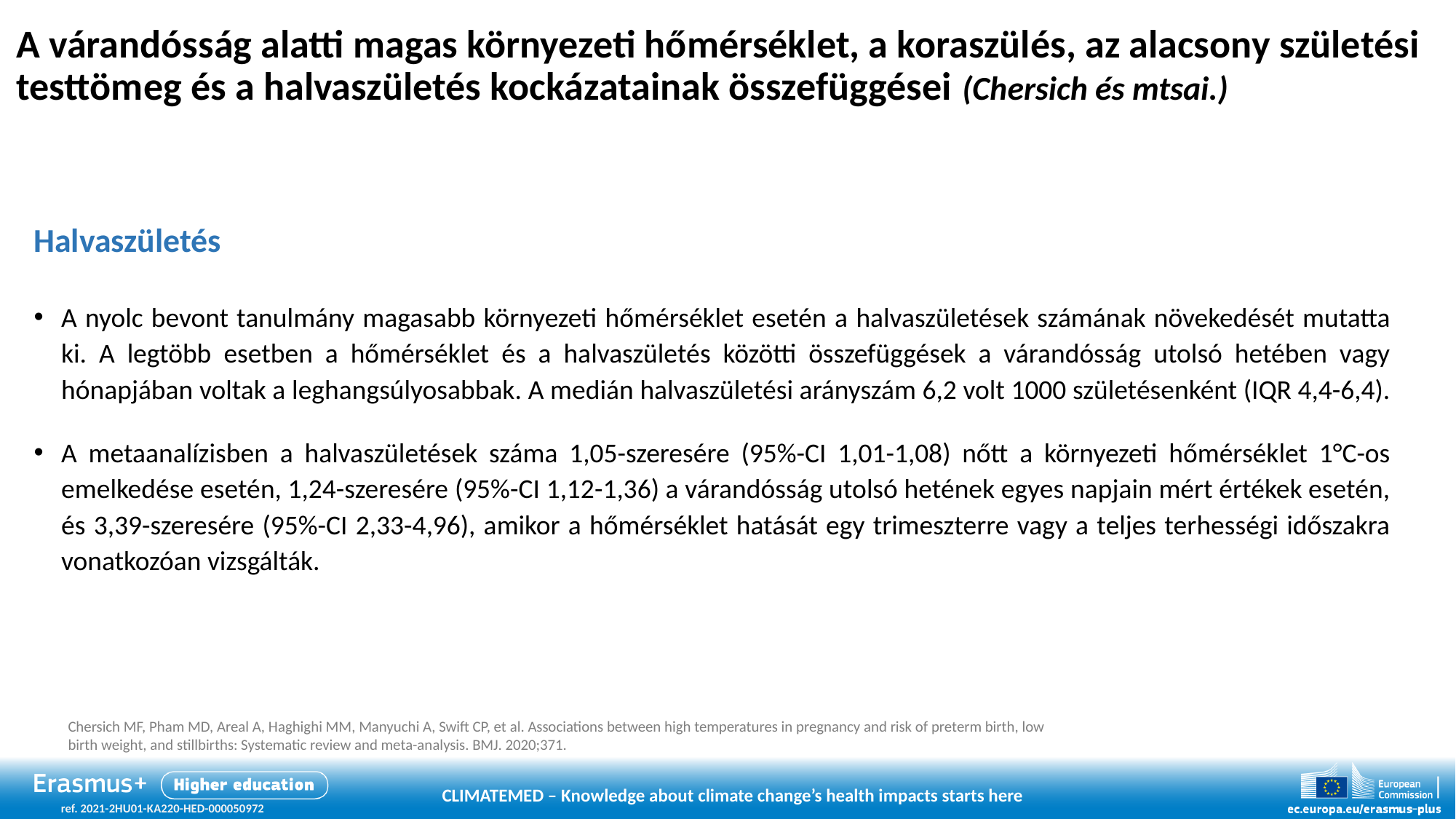

# A várandósság alatti magas környezeti hőmérséklet, a koraszülés, az alacsony születési testtömeg és a halvaszületés kockázatainak összefüggései (Chersich és mtsai.)
Halvaszületés
A nyolc bevont tanulmány magasabb környezeti hőmérséklet esetén a halvaszületések számának növekedését mutatta ki. A legtöbb esetben a hőmérséklet és a halvaszületés közötti összefüggések a várandósság utolsó hetében vagy hónapjában voltak a leghangsúlyosabbak. A medián halvaszületési arányszám 6,2 volt 1000 születésenként (IQR 4,4-6,4).
A metaanalízisben a halvaszületések száma 1,05-szeresére (95%-CI 1,01-1,08) nőtt a környezeti hőmérséklet 1°C-os emelkedése esetén, 1,24-szeresére (95%-CI 1,12-1,36) a várandósság utolsó hetének egyes napjain mért értékek esetén, és 3,39-szeresére (95%-CI 2,33-4,96), amikor a hőmérséklet hatását egy trimeszterre vagy a teljes terhességi időszakra vonatkozóan vizsgálták.
Chersich MF, Pham MD, Areal A, Haghighi MM, Manyuchi A, Swift CP, et al. Associations between high temperatures in pregnancy and risk of preterm birth, low birth weight, and stillbirths: Systematic review and meta-analysis. BMJ. 2020;371.